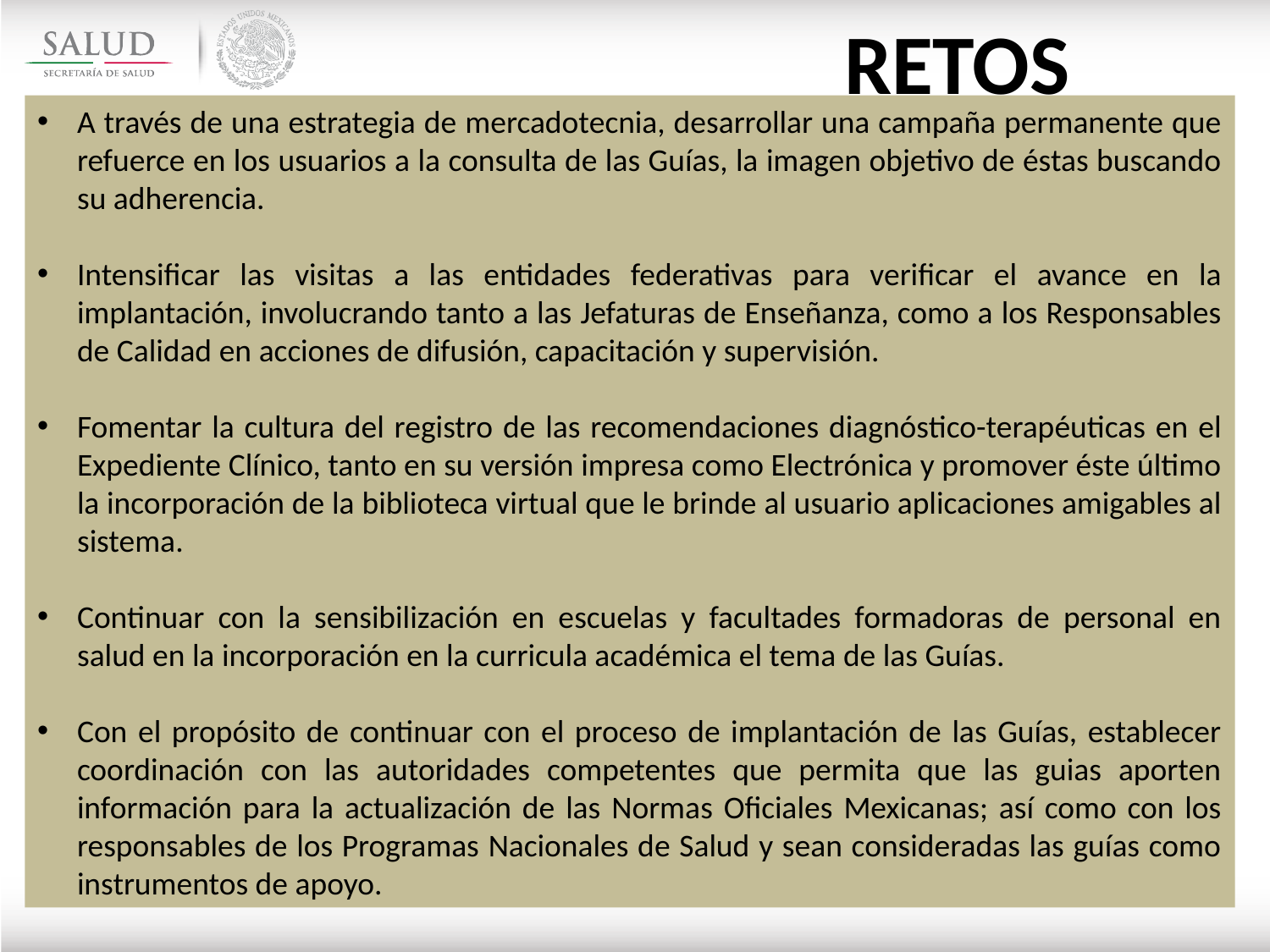

RETOS
A través de una estrategia de mercadotecnia, desarrollar una campaña permanente que refuerce en los usuarios a la consulta de las Guías, la imagen objetivo de éstas buscando su adherencia.

Intensificar las visitas a las entidades federativas para verificar el avance en la implantación, involucrando tanto a las Jefaturas de Enseñanza, como a los Responsables de Calidad en acciones de difusión, capacitación y supervisión.

Fomentar la cultura del registro de las recomendaciones diagnóstico-terapéuticas en el Expediente Clínico, tanto en su versión impresa como Electrónica y promover éste último la incorporación de la biblioteca virtual que le brinde al usuario aplicaciones amigables al sistema.

Continuar con la sensibilización en escuelas y facultades formadoras de personal en salud en la incorporación en la curricula académica el tema de las Guías.

Con el propósito de continuar con el proceso de implantación de las Guías, establecer coordinación con las autoridades competentes que permita que las guias aporten información para la actualización de las Normas Oficiales Mexicanas; así como con los responsables de los Programas Nacionales de Salud y sean consideradas las guías como instrumentos de apoyo.